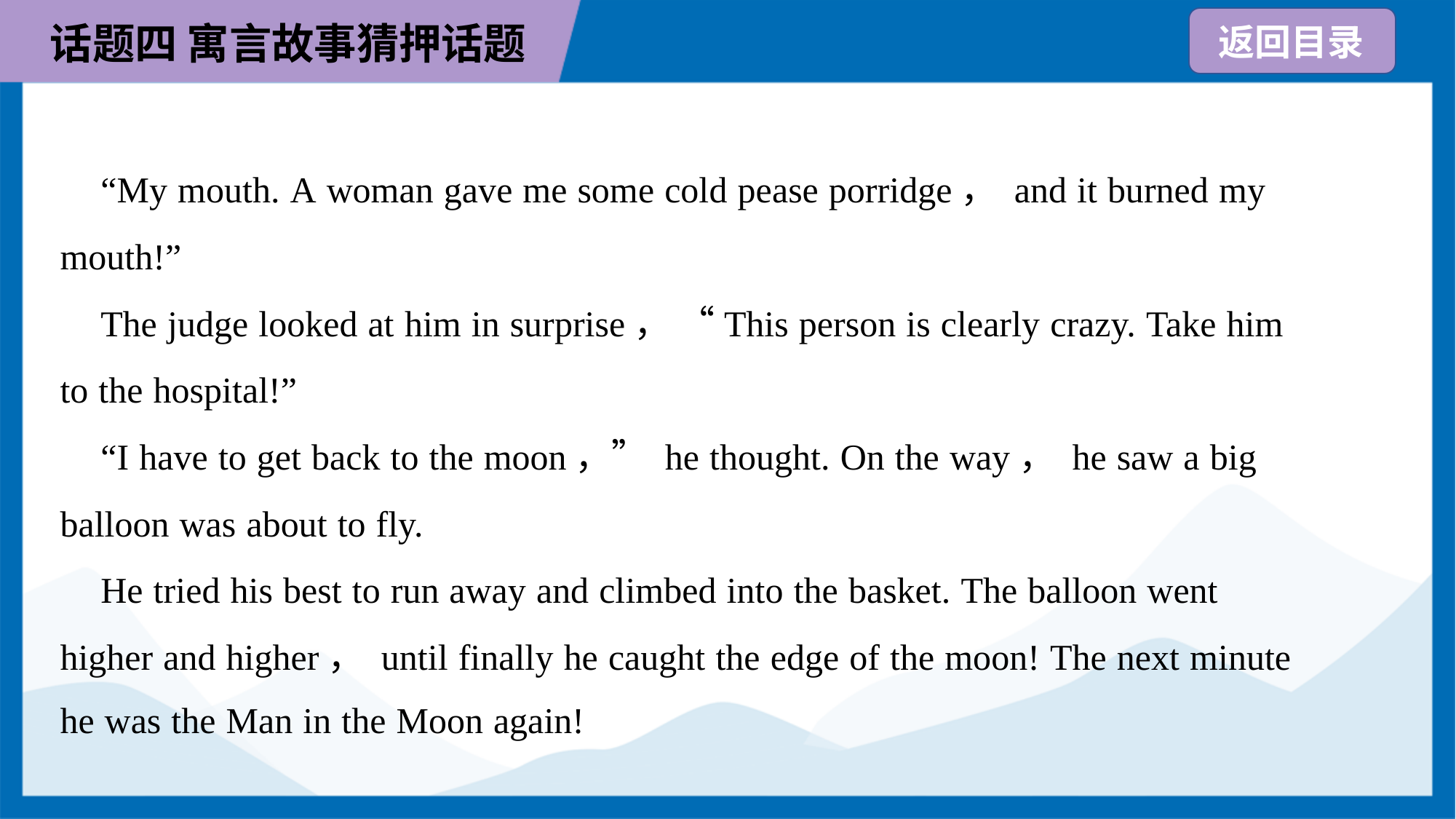

“My mouth. A woman gave me some cold pease porridge， and it burned my
mouth!”
    The judge looked at him in surprise， “This person is clearly crazy. Take him
to the hospital!”
    “I have to get back to the moon，” he thought. On the way， he saw a big
balloon was about to fly.
    He tried his best to run away and climbed into the basket. The balloon went
higher and higher， until finally he caught the edge of the moon! The next minute
he was the Man in the Moon again!